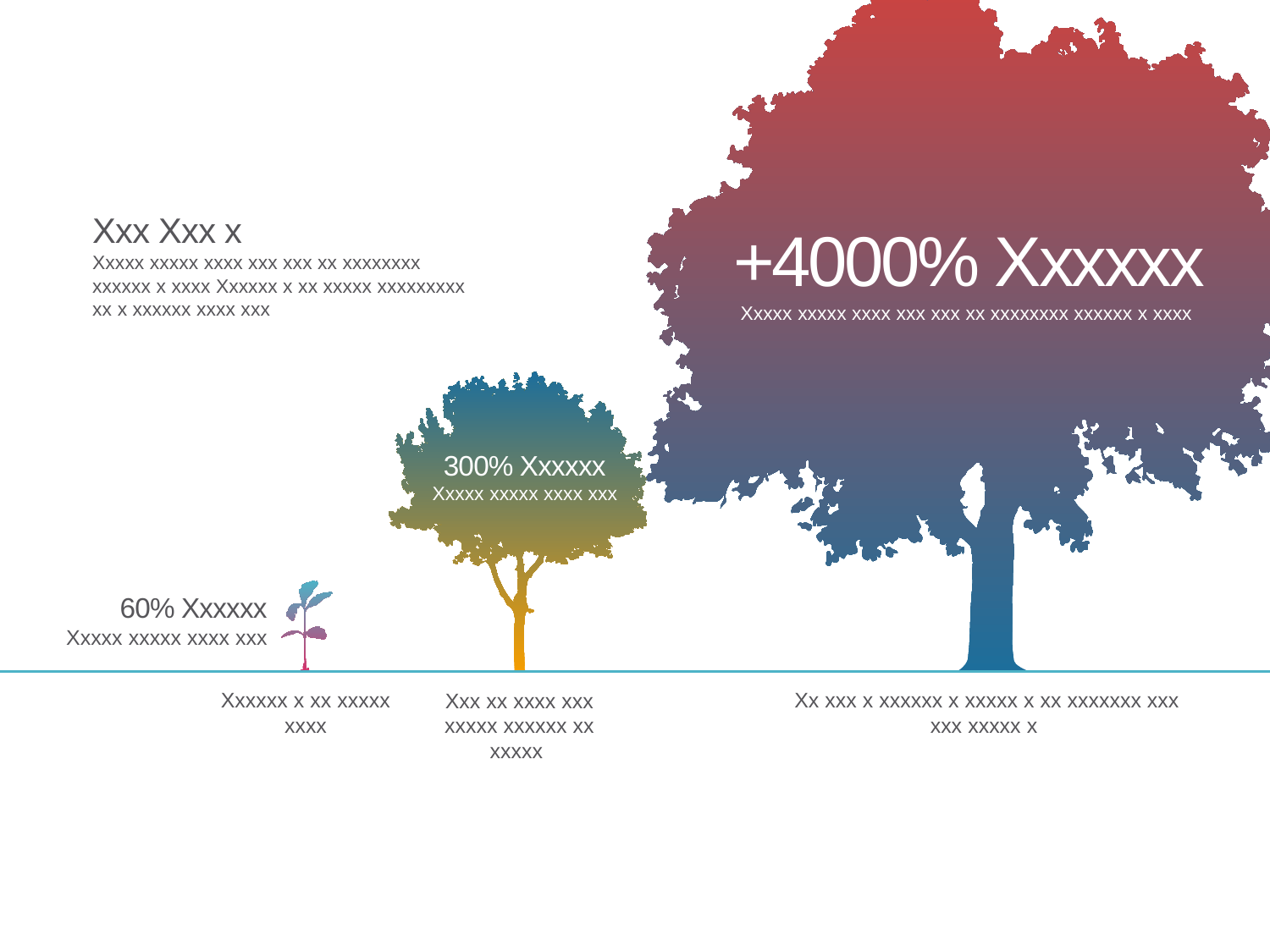

Xxx Xxx x
Xxxxx xxxxx xxxx xxx xxx xx xxxxxxxx xxxxxx x xxxx Xxxxxx x xx xxxxx xxxxxxxxx xx x xxxxxx xxxx xxx
+4000% Xxxxxx
Xxxxx xxxxx xxxx xxx xxx xx xxxxxxxx xxxxxx x xxxx

300% Xxxxxx
Xxxxx xxxxx xxxx xxx

60% Xxxxxx
Xxxxx xxxxx xxxx xxx
Xxxxxx x xx xxxxx xxxx
Xxx xx xxxx xxx xxxxx xxxxxx xx xxxxx
Xx xxx x xxxxxx x xxxxx x xx xxxxxxx xxx xxx xxxxx x